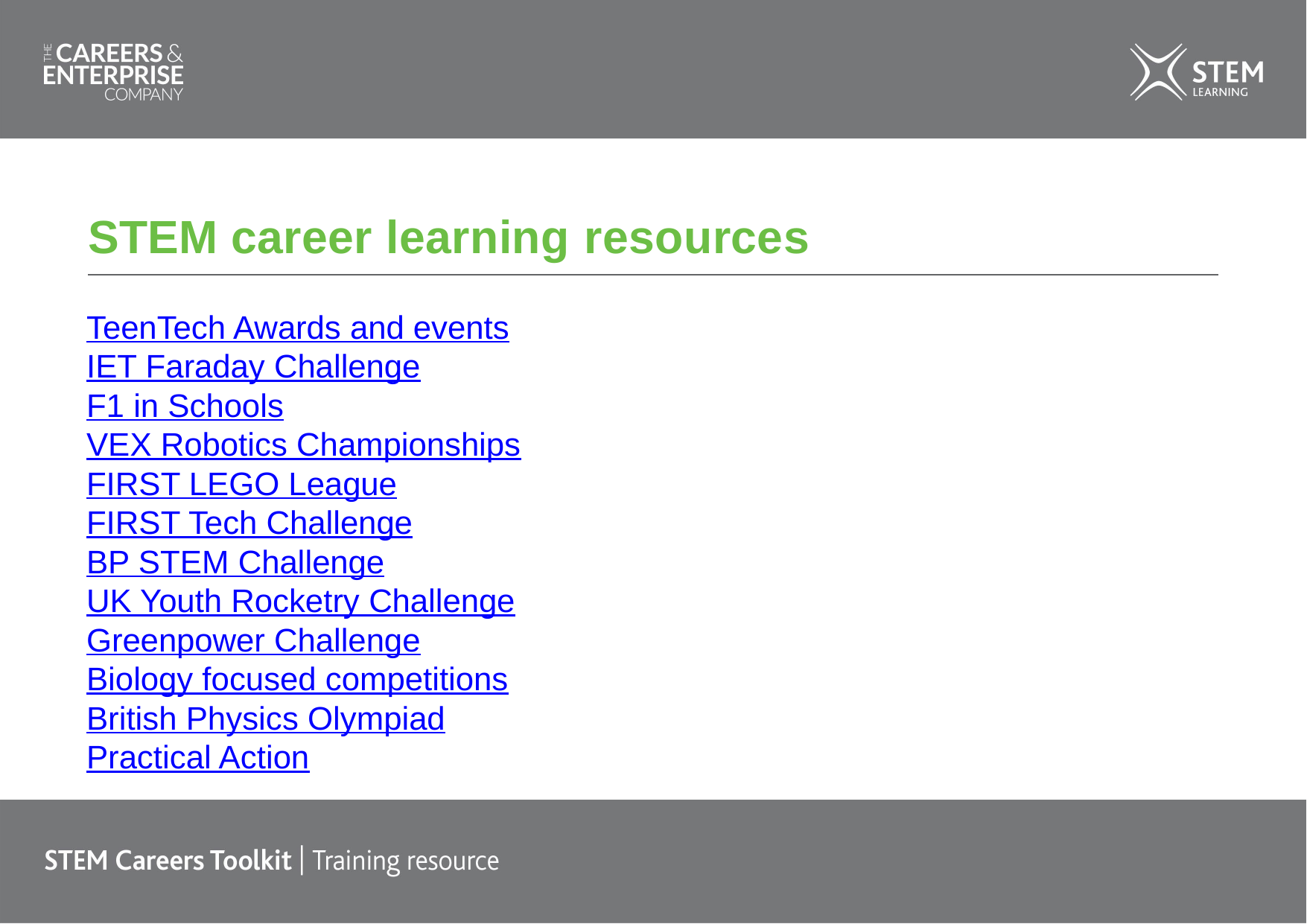

STEM career learning resources

TeenTech Awards and events
IET Faraday Challenge
F1 in Schools
VEX Robotics Championships
FIRST LEGO League
FIRST Tech Challenge
BP STEM Challenge
UK Youth Rocketry Challenge
Greenpower Challenge
Biology focused competitions
British Physics Olympiad
Practical Action